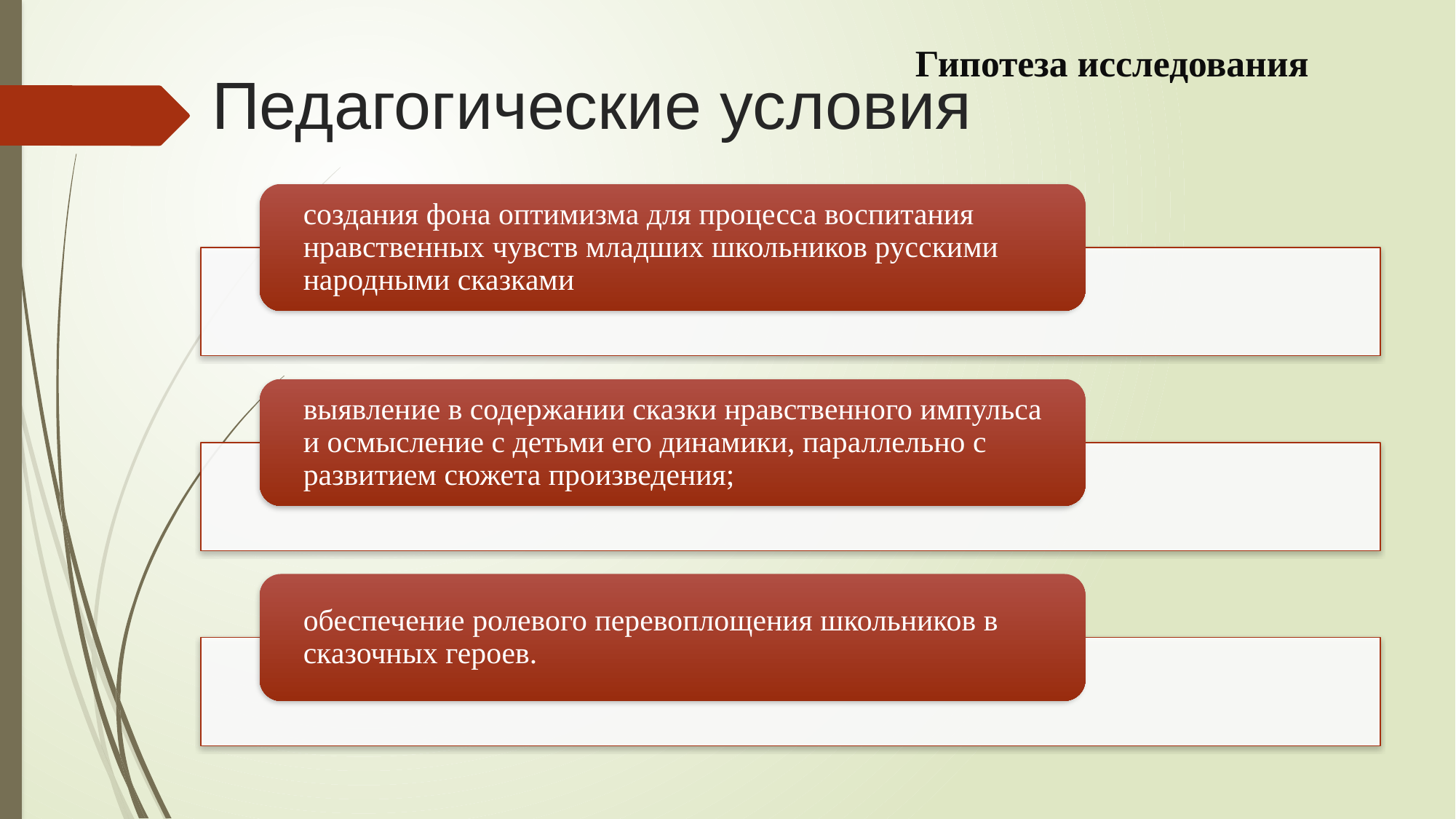

Гипотеза исследования
# Педагогические условия
создания фона оптимизма для процесса воспитания нравственных чувств младших школьников русскими народными сказками
выявление в содержании сказки нравственного импульса и осмысление с детьми его динамики, параллельно с развитием сюжета произведения;
обеспечение ролевого перевоплощения школьников в сказочных героев.